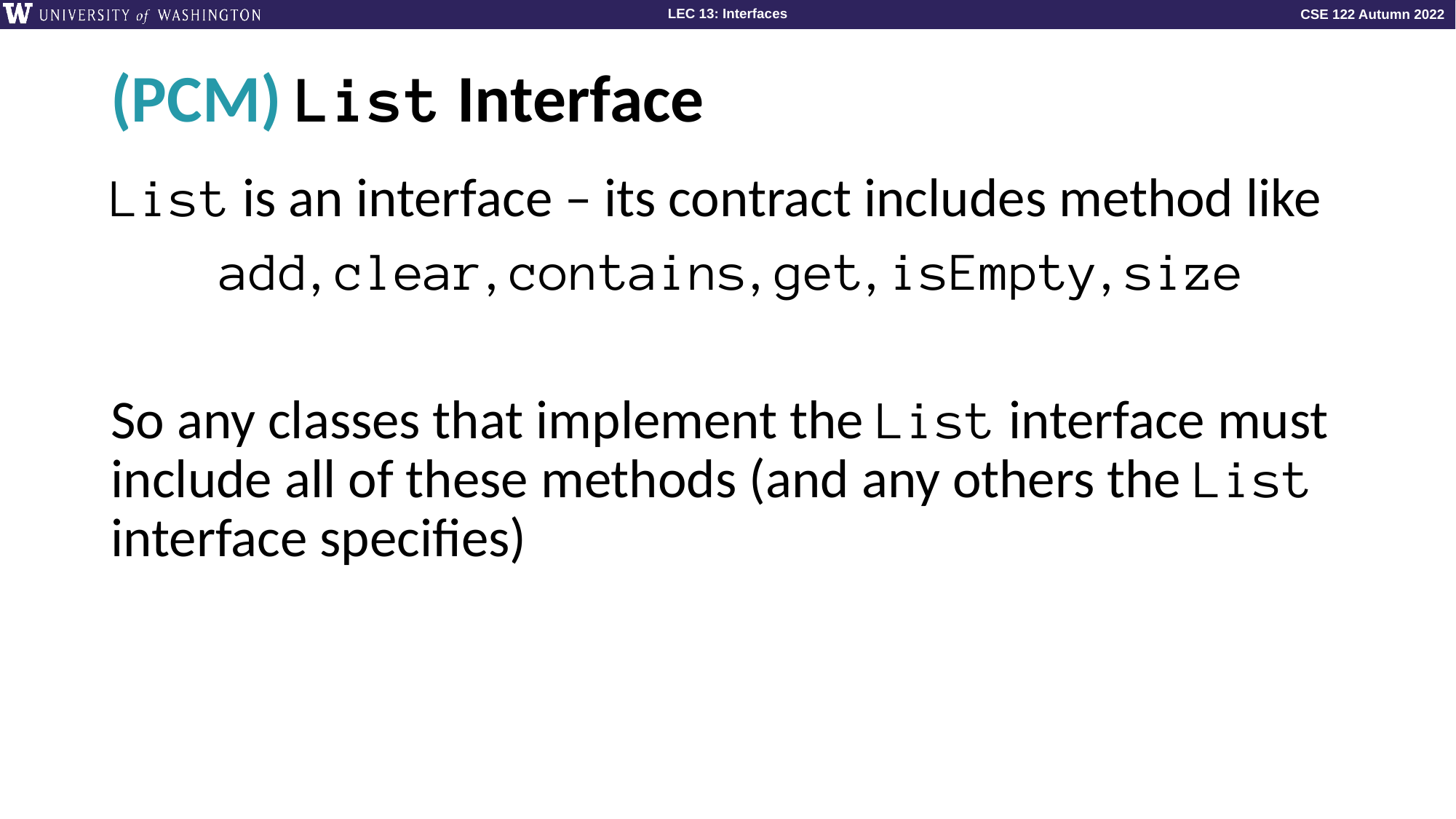

# (PCM) List Interface
List is an interface – its contract includes method like
	add, clear, contains, get, isEmpty, size

So any classes that implement the List interface must include all of these methods (and any others the List interface specifies)